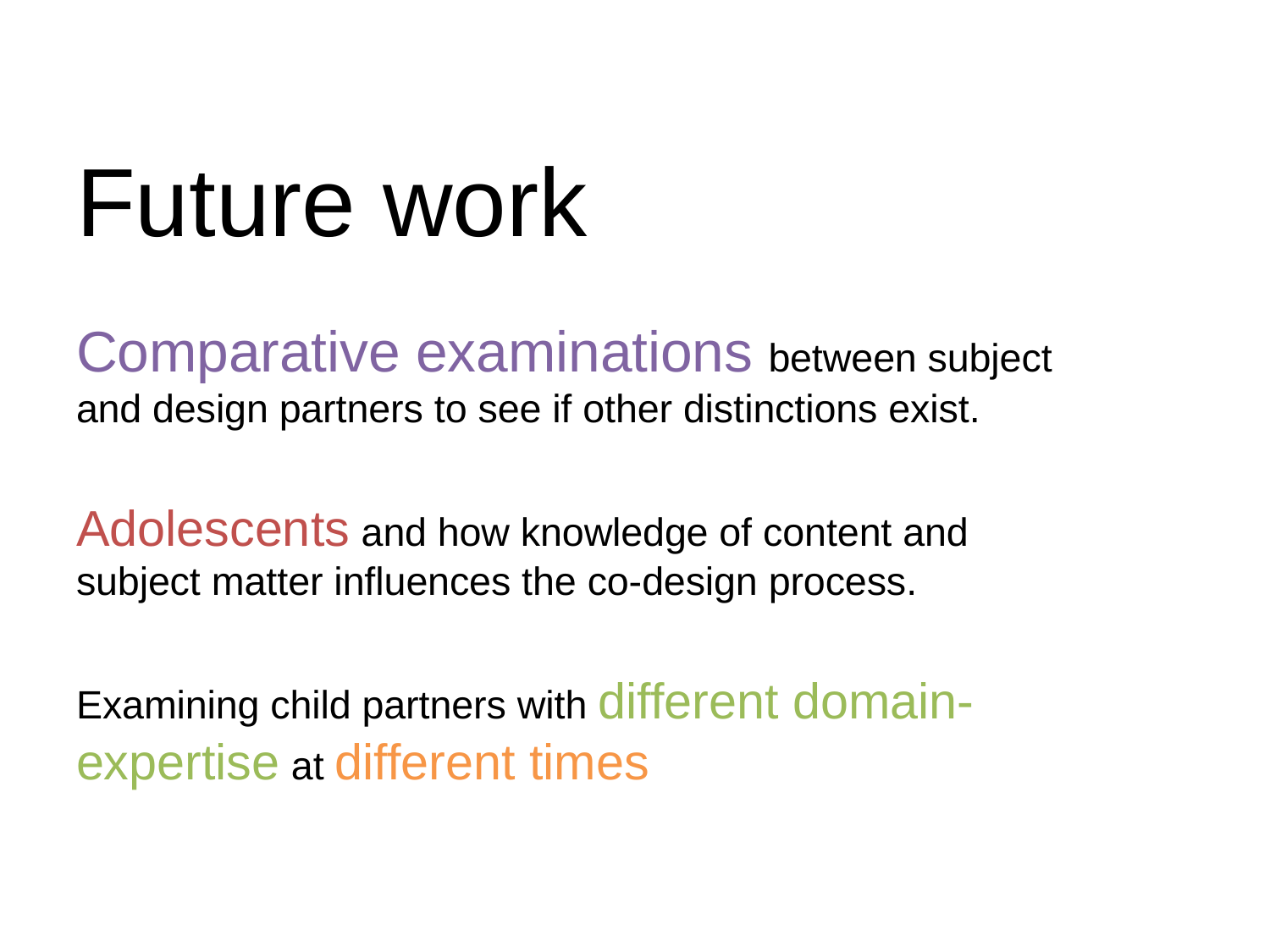

Future work
Comparative examinations between subject and design partners to see if other distinctions exist.

Adolescents and how knowledge of content and subject matter influences the co-design process.

Examining child partners with different domain-expertise at different times